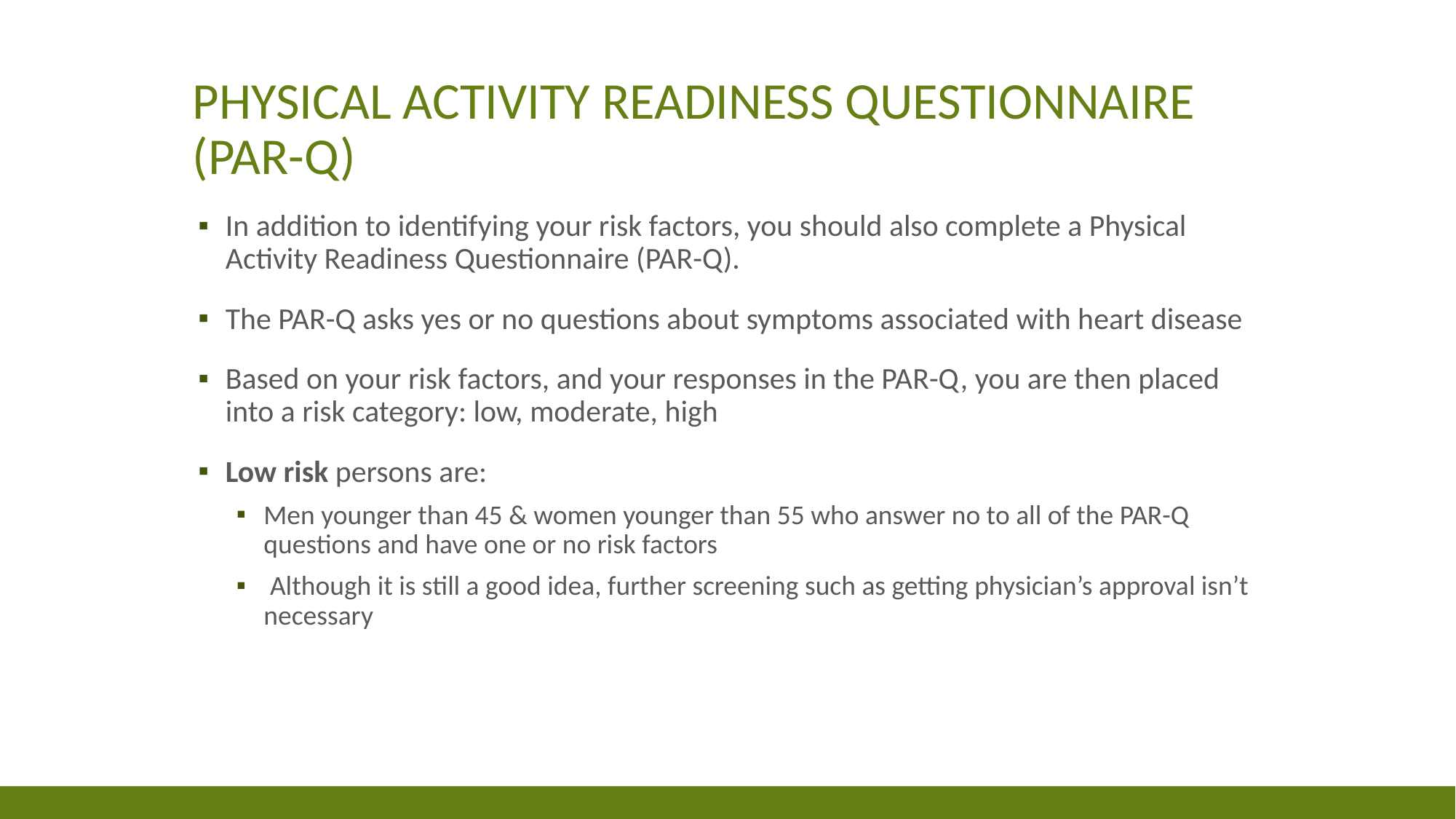

# Physical Activity Readiness Questionnaire (PAR-Q)
In addition to identifying your risk factors, you should also complete a Physical Activity Readiness Questionnaire (PAR-Q).
The PAR-Q asks yes or no questions about symptoms associated with heart disease
Based on your risk factors, and your responses in the PAR-Q, you are then placed into a risk category: low, moderate, high
Low risk persons are:
Men younger than 45 & women younger than 55 who answer no to all of the PAR-Q questions and have one or no risk factors
 Although it is still a good idea, further screening such as getting physician’s approval isn’t necessary